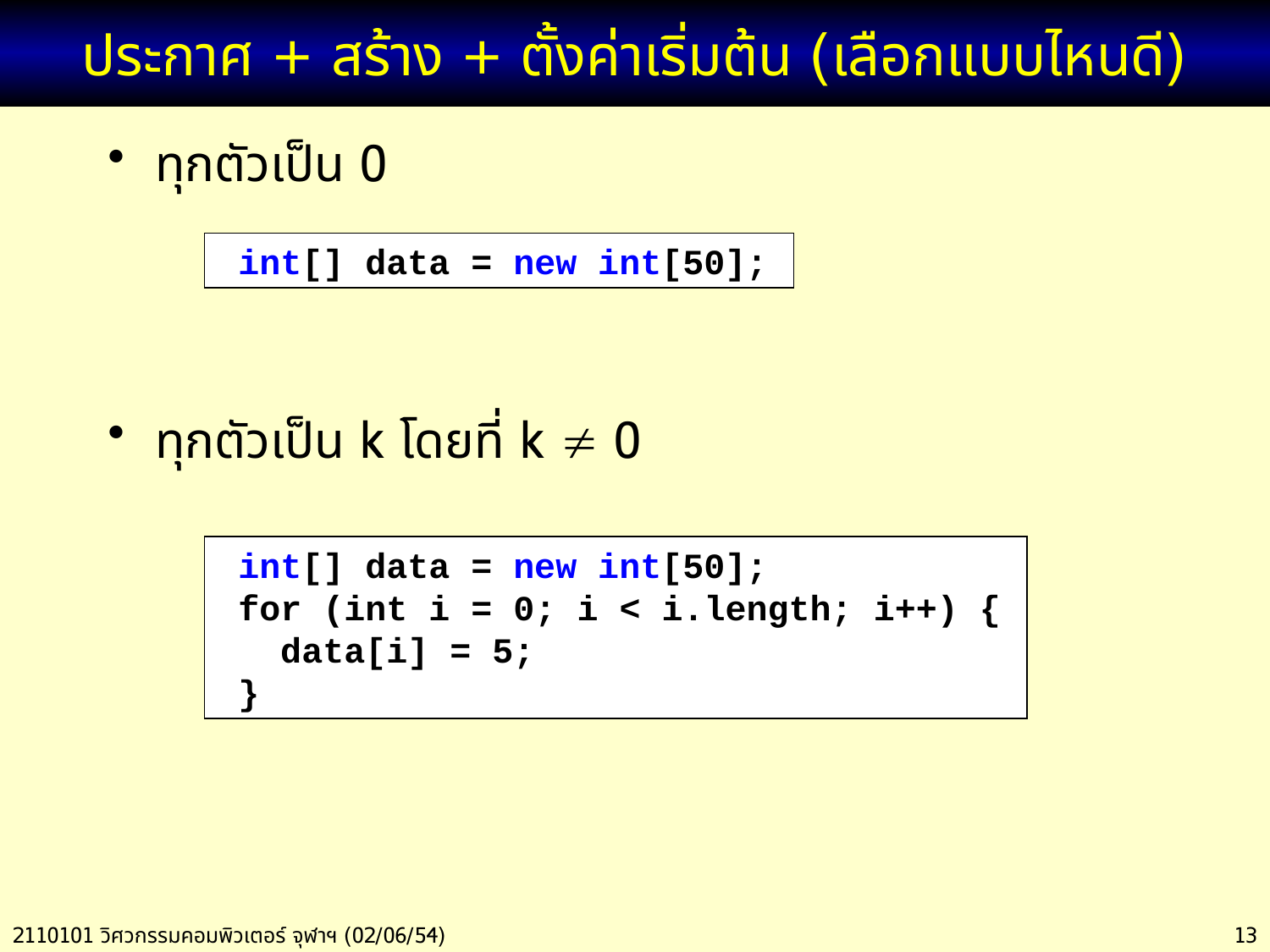

# ประกาศ + สร้าง + ตั้งค่าเริ่มต้น (เลือกแบบไหนดี)
ทุกตัวเป็น 0

ทุกตัวเป็น k โดยที่ k ≠ 0
 int[] data = new int[50];
 int[] data = new int[50];
 for (int i = 0; i < i.length; i++) {
   data[i] = 5;
 }